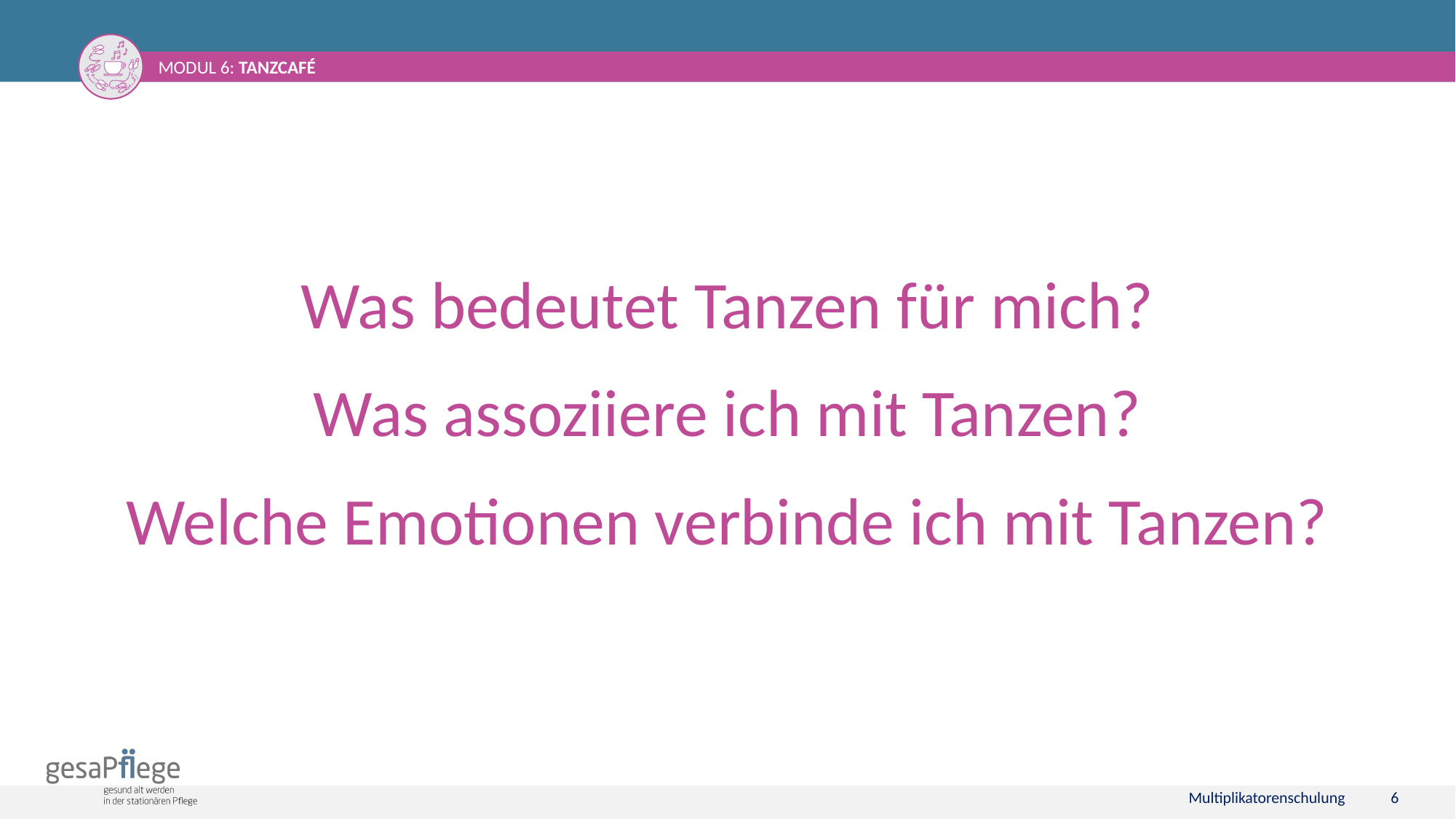

Was bedeutet Tanzen für mich?
Was assoziiere ich mit Tanzen?
Welche Emotionen verbinde ich mit Tanzen?
Multiplikatorenschulung
6